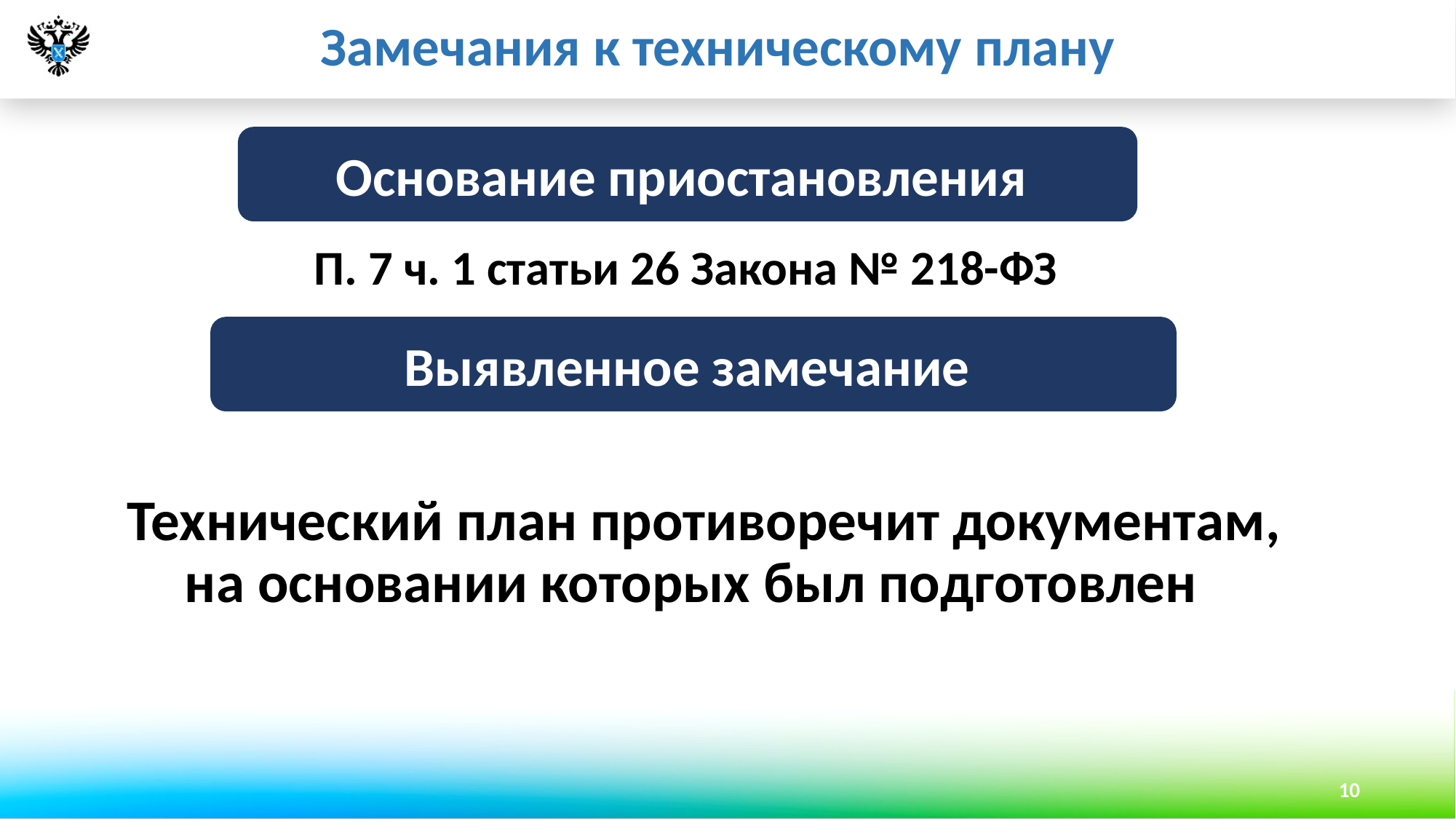

Замечания к техническому плану
Основание приостановления
# П. 7 ч. 1 статьи 26 Закона № 218-ФЗ
Выявленное замечание

Технический план противоречит документам, на основании которых был подготовлен

10